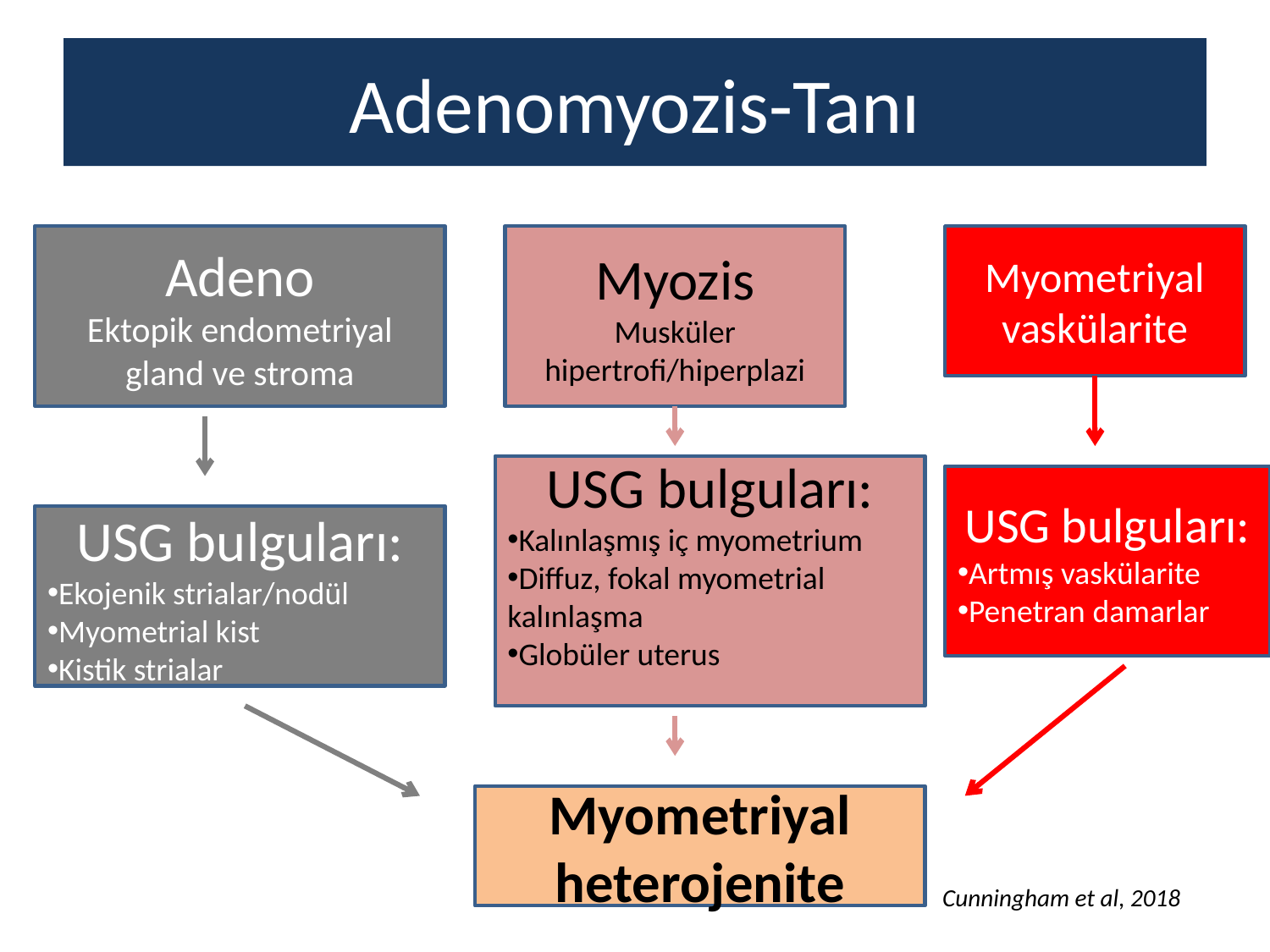

# Adenomyozis-Tanı
Adeno
Ektopik endometriyal gland ve stroma
Myozis
Musküler hipertrofi/hiperplazi
Myometriyal vaskülarite
USG bulguları:
Kalınlaşmış iç myometrium
Diffuz, fokal myometrial        kalınlaşma
Globüler uterus

USG bulguları:
Artmış vaskülarite
Penetran damarlar
USG bulguları:
Ekojenik strialar/nodül
Myometrial kist
Kistik strialar
Myometriyal heterojenite
Cunningham et al, 2018